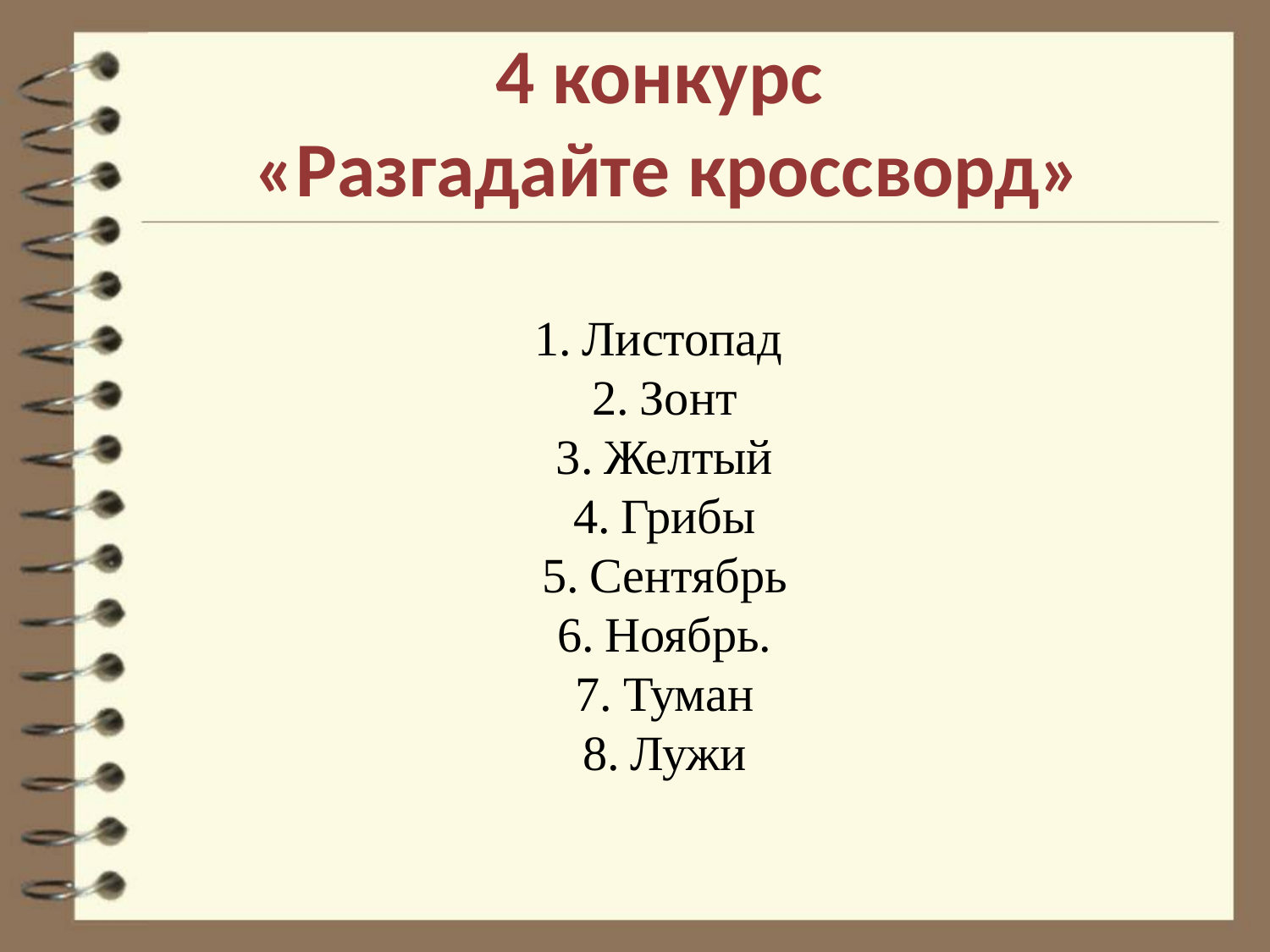

4 конкурс
«Разгадайте кроссворд»
Листопад
Зонт
Желтый
Грибы
Сентябрь
Ноябрь.
Туман
Лужи